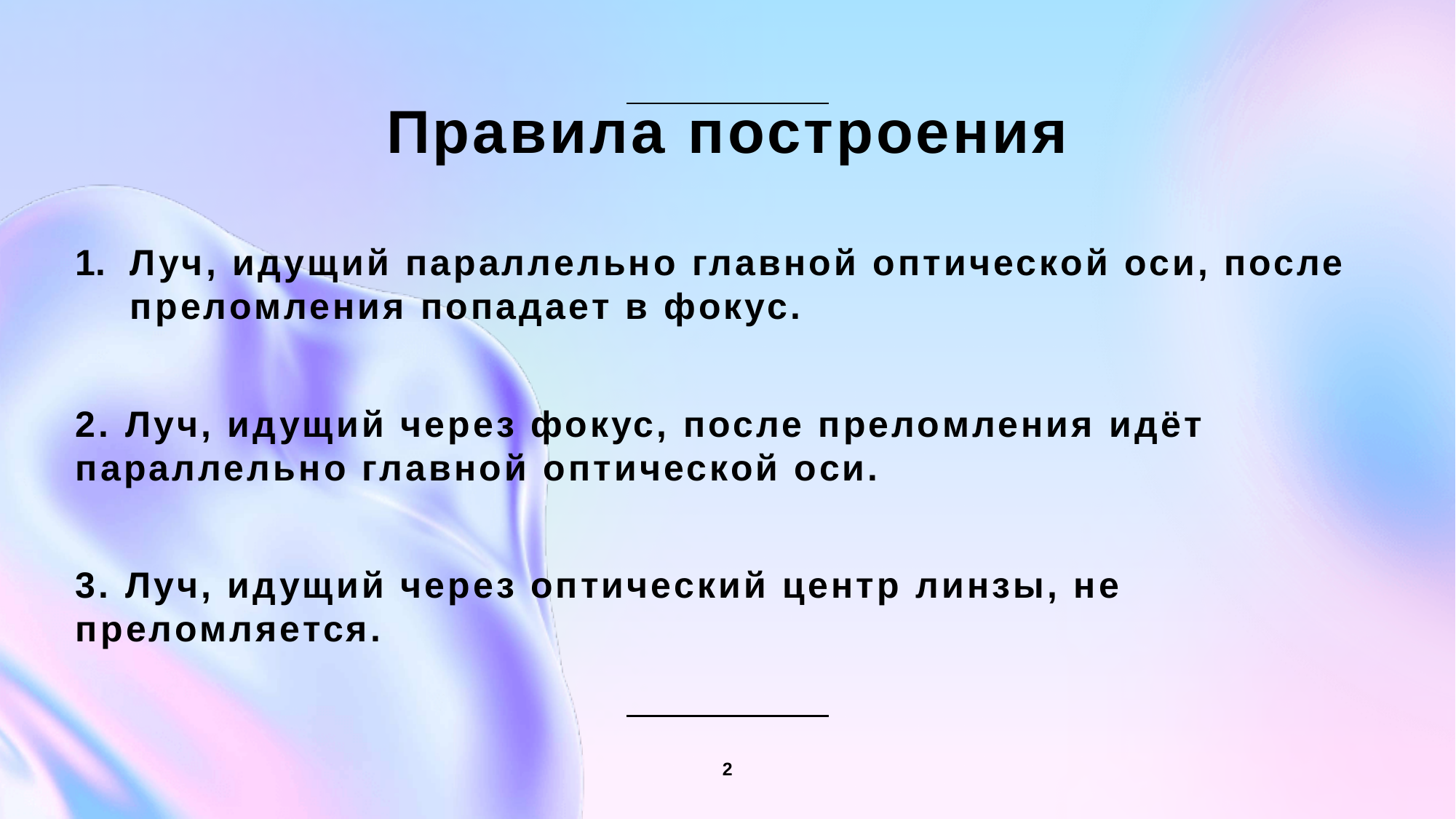

Правила построения

Луч, идущий параллельно главной оптической оси, после преломления попадает в фокус.

2. Луч, идущий через фокус, после преломления идёт параллельно главной оптической оси.

3. Луч, идущий через оптический центр линзы, не преломляется.
2